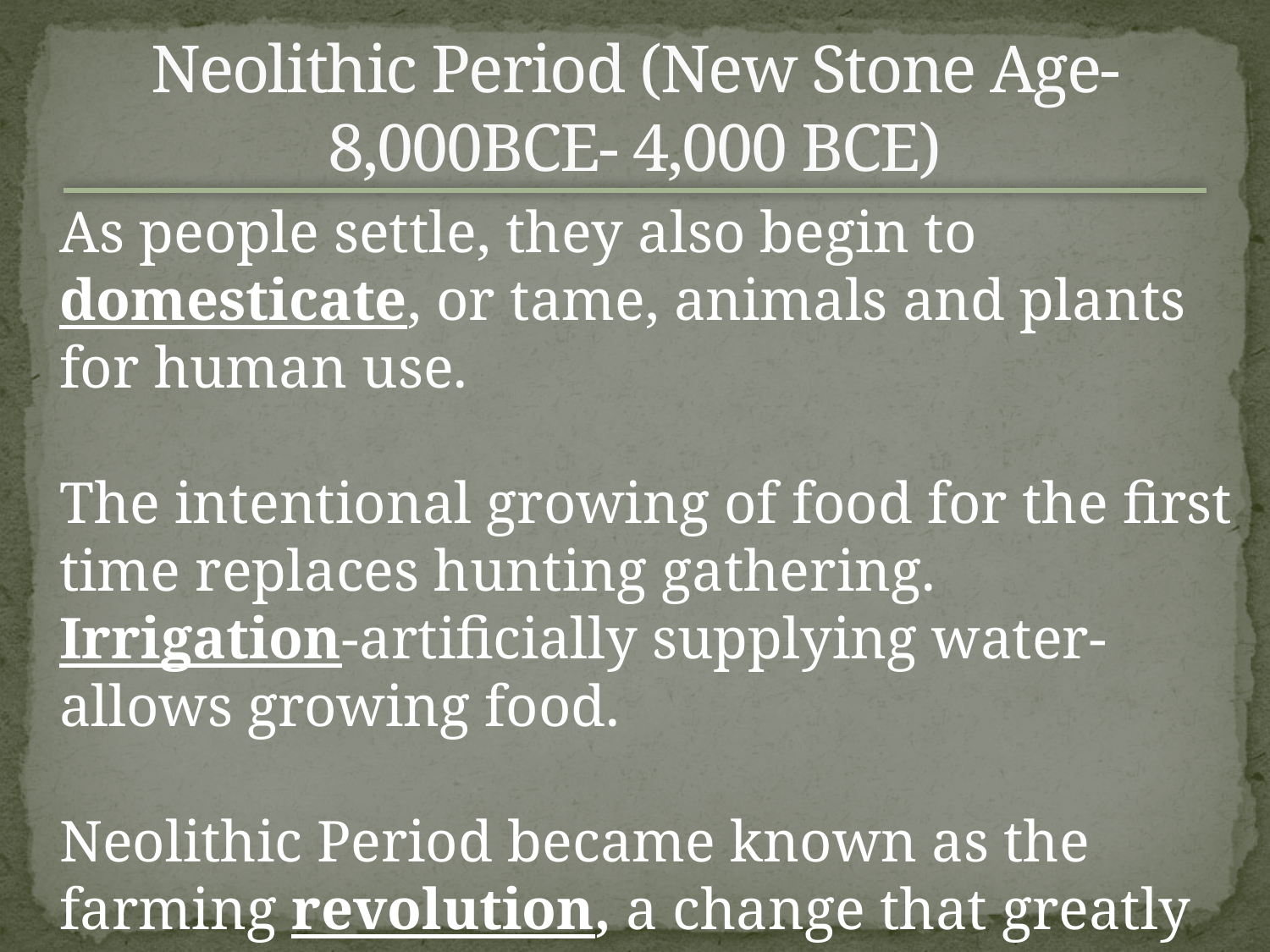

# Neolithic Period (New Stone Age-8,000BCE- 4,000 BCE)
As people settle, they also begin to domesticate, or tame, animals and plants for human use.

The intentional growing of food for the first time replaces hunting gathering.  Irrigation-artificially supplying water-allows growing food.

Neolithic Period became known as the farming revolution, a change that greatly affects many areas in life.